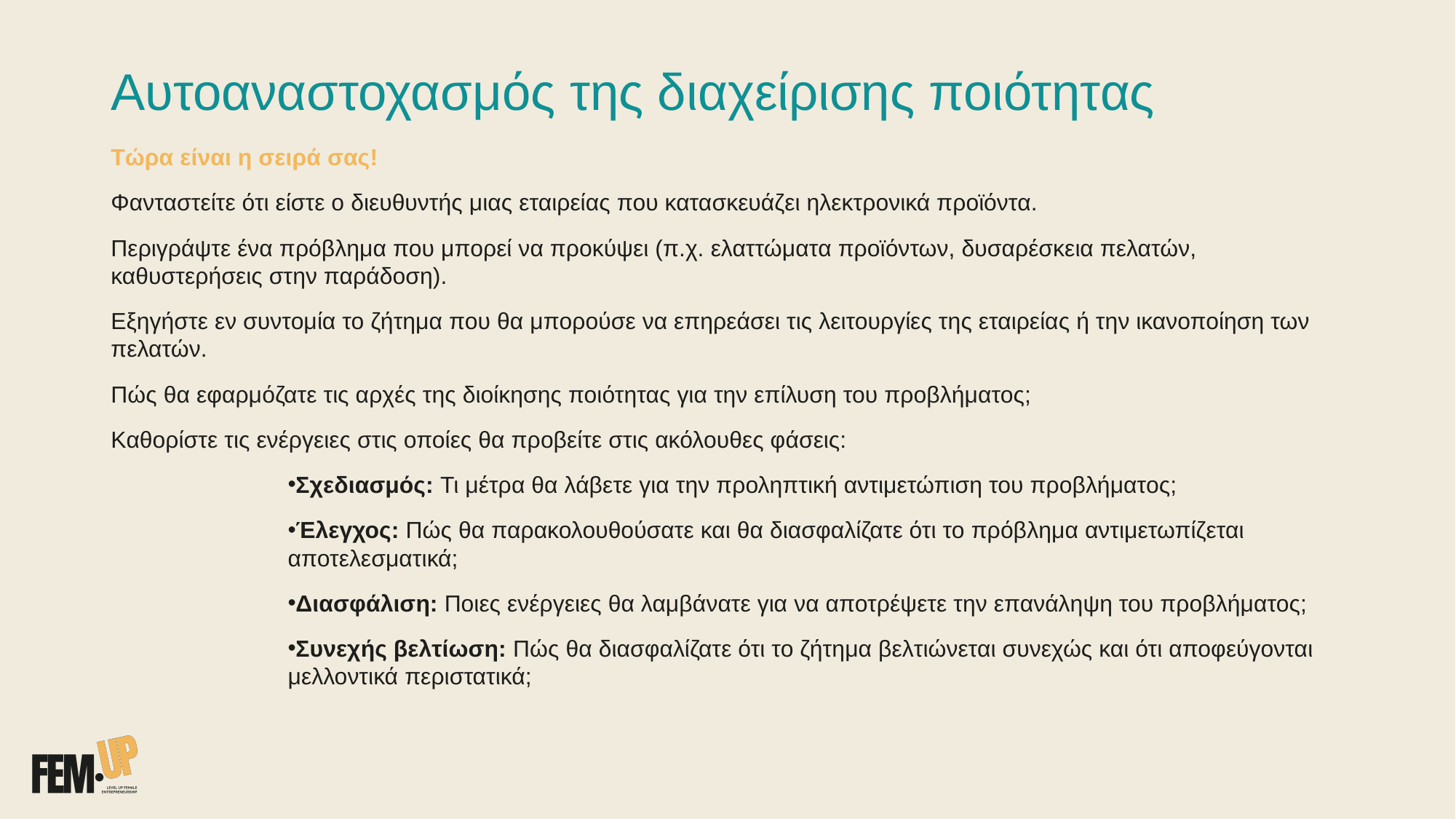

# Αυτοαναστοχασμός της διαχείρισης ποιότητας
Τώρα είναι η σειρά σας!
Φανταστείτε ότι είστε ο διευθυντής μιας εταιρείας που κατασκευάζει ηλεκτρονικά προϊόντα.
Περιγράψτε ένα πρόβλημα που μπορεί να προκύψει (π.χ. ελαττώματα προϊόντων, δυσαρέσκεια πελατών, καθυστερήσεις στην παράδοση).
Εξηγήστε εν συντομία το ζήτημα που θα μπορούσε να επηρεάσει τις λειτουργίες της εταιρείας ή την ικανοποίηση των πελατών.
Πώς θα εφαρμόζατε τις αρχές της διοίκησης ποιότητας για την επίλυση του προβλήματος;
Καθορίστε τις ενέργειες στις οποίες θα προβείτε στις ακόλουθες φάσεις:
Σχεδιασμός: Τι μέτρα θα λάβετε για την προληπτική αντιμετώπιση του προβλήματος;
Έλεγχος: Πώς θα παρακολουθούσατε και θα διασφαλίζατε ότι το πρόβλημα αντιμετωπίζεται αποτελεσματικά;
Διασφάλιση: Ποιες ενέργειες θα λαμβάνατε για να αποτρέψετε την επανάληψη του προβλήματος;
Συνεχής βελτίωση: Πώς θα διασφαλίζατε ότι το ζήτημα βελτιώνεται συνεχώς και ότι αποφεύγονται μελλοντικά περιστατικά;